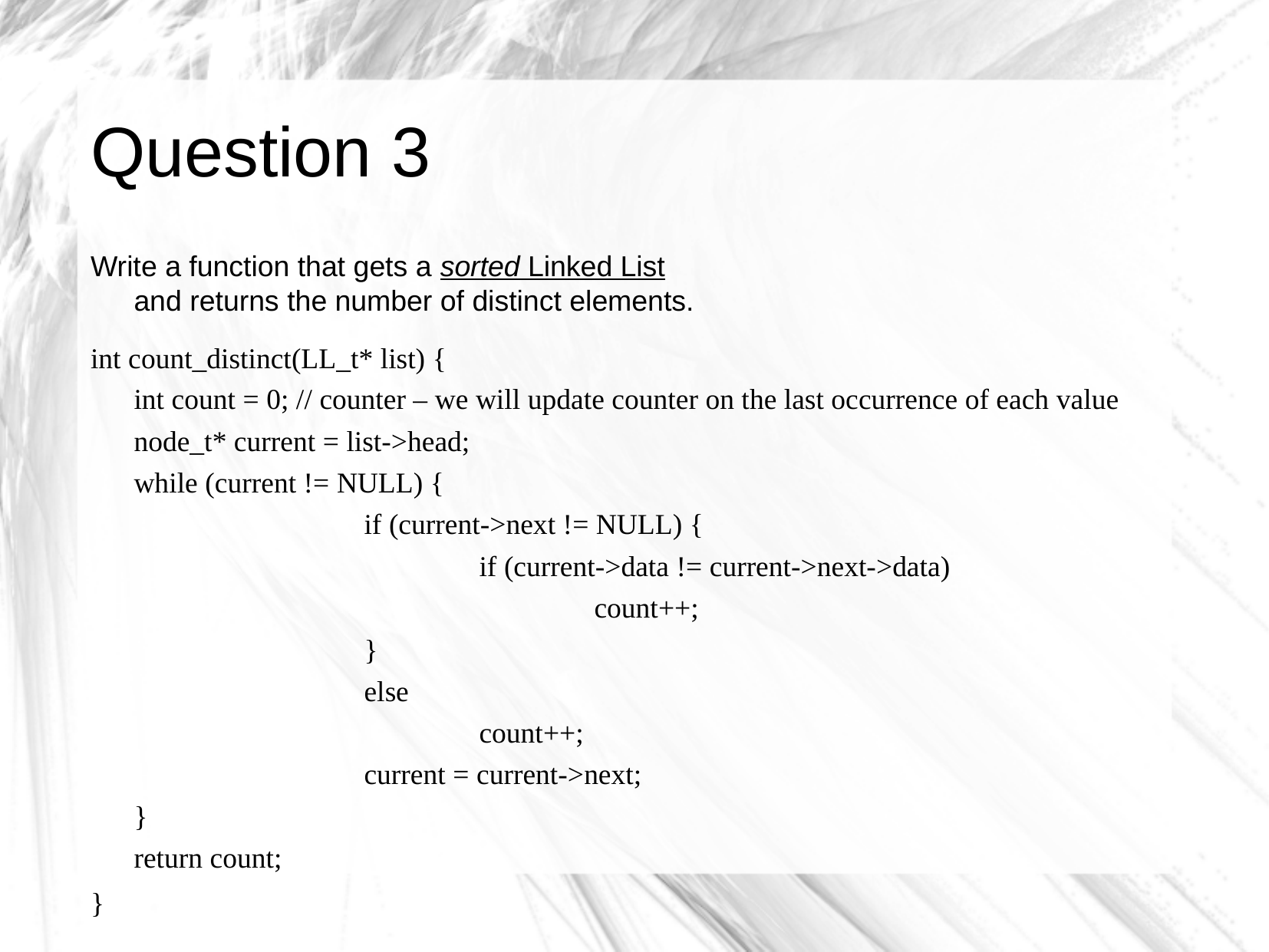

# Question 3
Write a function that gets a sorted Linked List
and returns the number of distinct elements.
int count_distinct(LL_t* list) {
	int count = 0; // counter – we will update counter on the last occurrence of each value
	node_t* current = list->head;
	while (current != NULL) {
			if (current->next != NULL) {
				if (current->data != current->next->data)
					count++;
			}
			else
				count++;
			current = current->next;
	}
	return count;
}